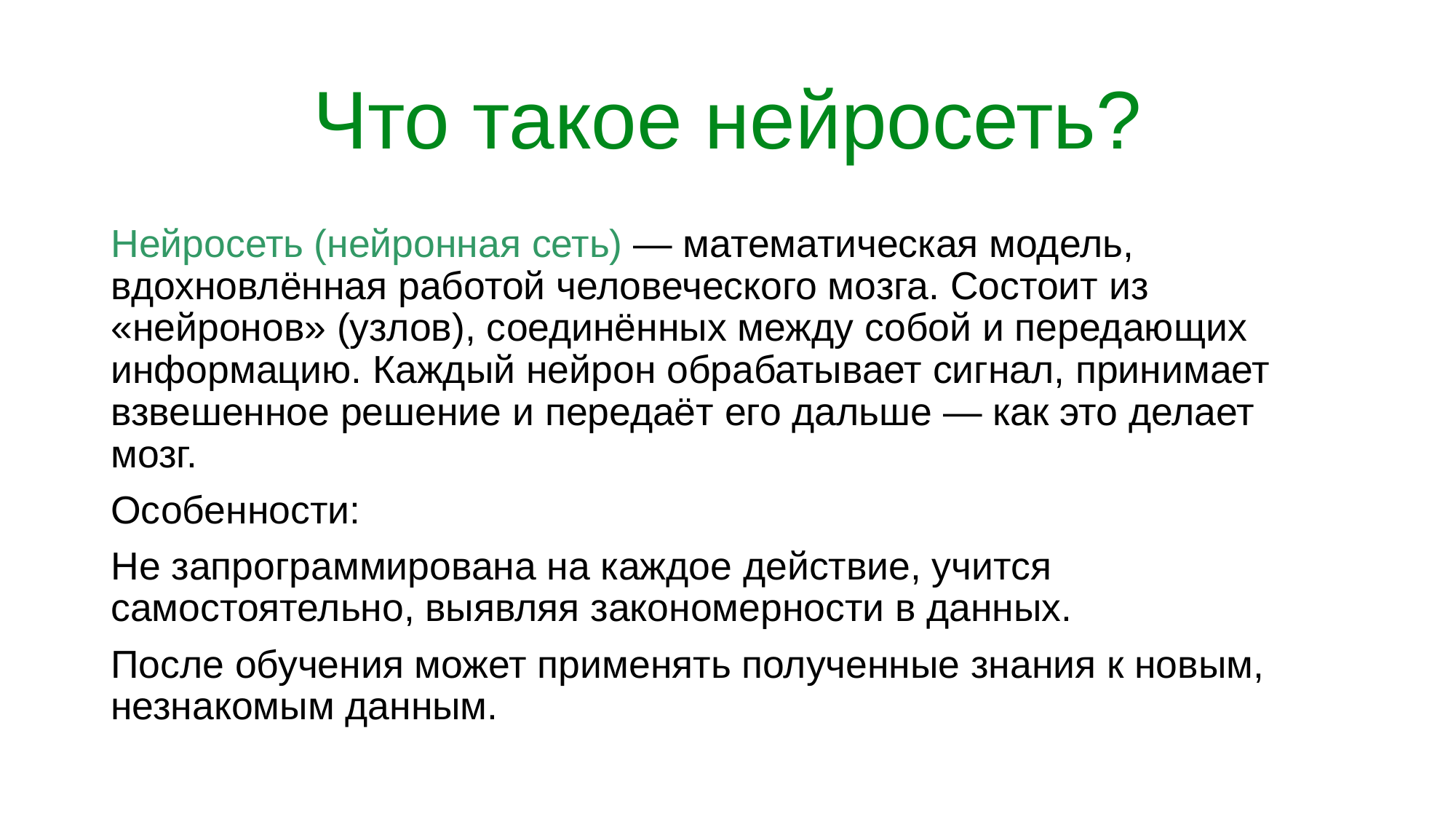

# Что такое нейросеть?
Нейросеть (нейронная сеть) — математическая модель, вдохновлённая работой человеческого мозга. Состоит из «нейронов» (узлов), соединённых между собой и передающих информацию. Каждый нейрон обрабатывает сигнал, принимает взвешенное решение и передаёт его дальше — как это делает мозг.
Особенности:
Не запрограммирована на каждое действие, учится самостоятельно, выявляя закономерности в данных.
После обучения может применять полученные знания к новым, незнакомым данным.